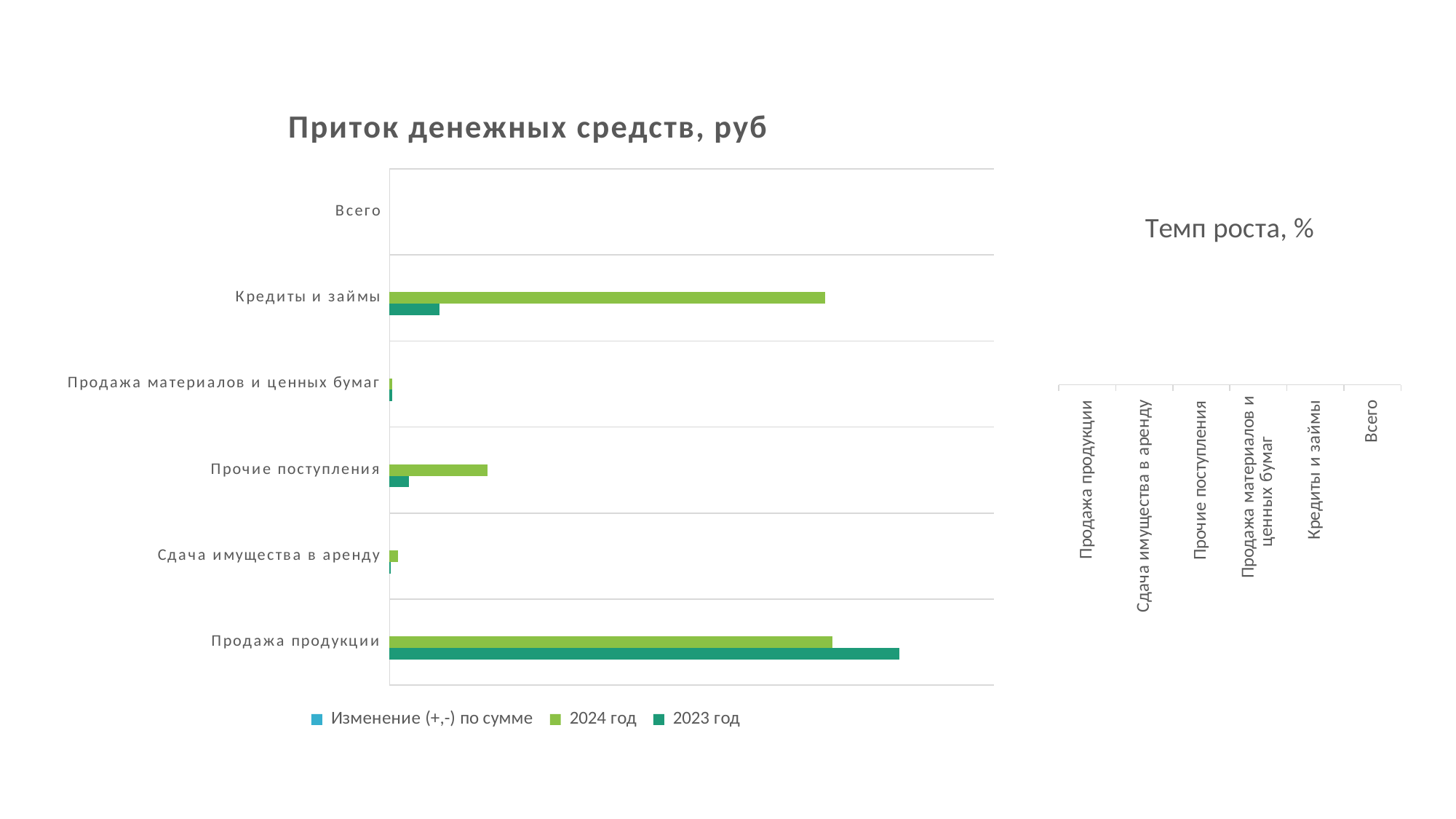

### Chart: Приток денежных средств, руб

| Category |  2023 год  |  2024 год  |  Изменение (+,-) по сумме  |
|---|---|---|---|
|  Продажа продукции  | 337683000.0 | 293435000.0 | None |
|  Сдача имущества в аренду  | 720000.0 | 5693000.0 | None |
|  Прочие поступления  | 12720000.0 | 64866000.0 | None |
|  Продажа материалов и ценных бумаг  | 1551000.0 | 1713000.0 | None |
|  Кредиты и займы  | 33087000.0 | 288607000.0 | None |
|  Всего  | None | None | None |

### Chart:

| Category |  Темп роста, %  |
|---|---|
|  Продажа продукции  | None |
|  Сдача имущества в аренду  | None |
|  Прочие поступления  | None |
|  Продажа материалов и ценных бумаг  | None |
|  Кредиты и займы  | None |
|  Всего  | None |